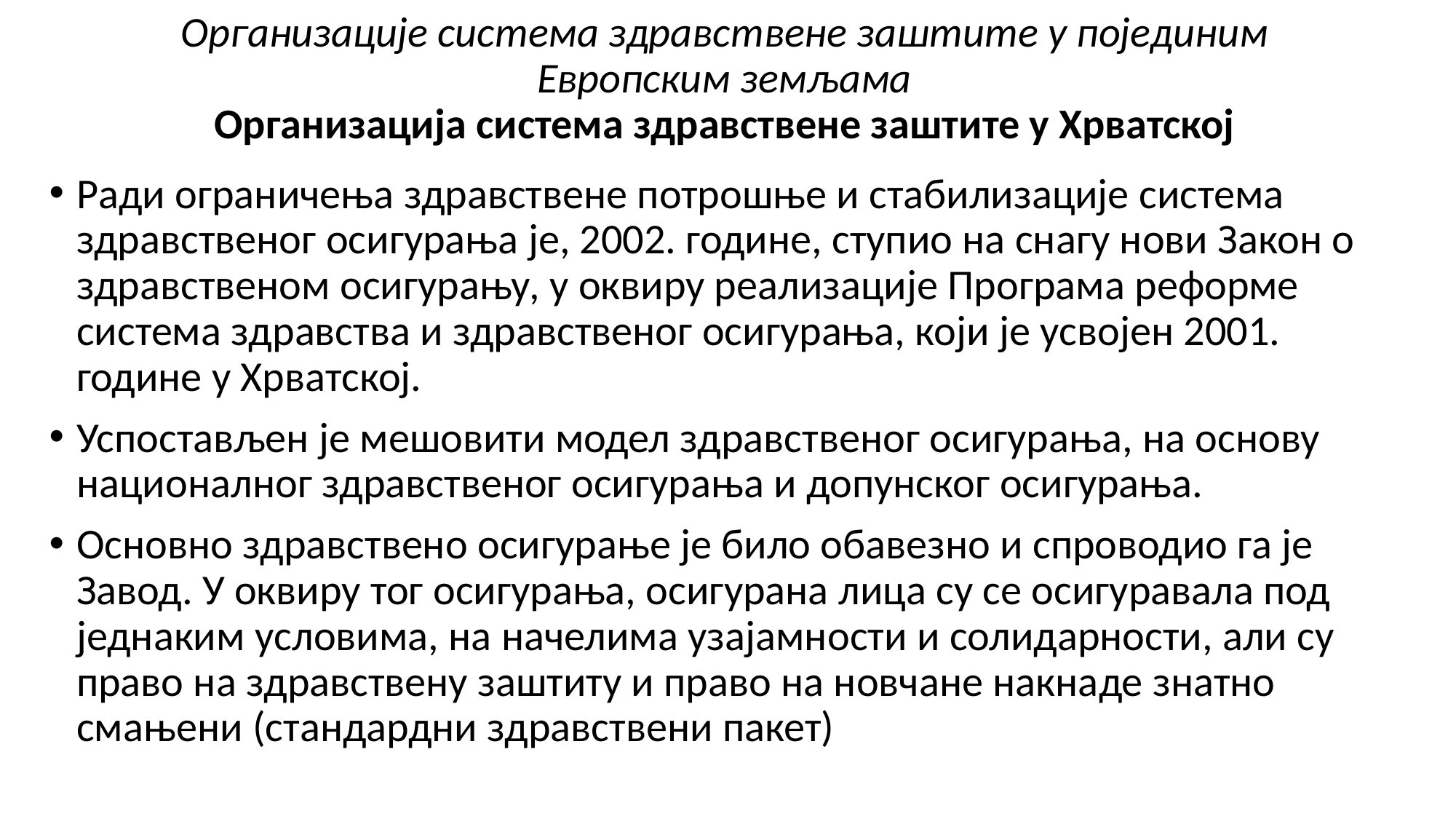

# Организације система здравствене заштите у појединим Европским земљама Организација система здравствене заштите у Хрватској
Ради ограничења здравствене потрошње и стабилизације система здравственог осигурања је, 2002. године, ступио на снагу нови Закон о здравственом осигурању, у оквиру реализације Програма реформе система здравства и здравственог осигурања, који је усвојен 2001. године у Хрватској.
Успостављен је мешовити модел здравственог осигурања, на основу националног здравственог осигурања и допунског осигурања.
Основно здравствено осигурање је било обавезно и спроводио га је Завод. У оквиру тог осигурања, осигурана лица су се осигуравала под једнаким условима, на начелима узајамности и солидарности, али су право на здравствену заштиту и право на новчане накнаде знатно смањени (стандардни здравствени пакет)